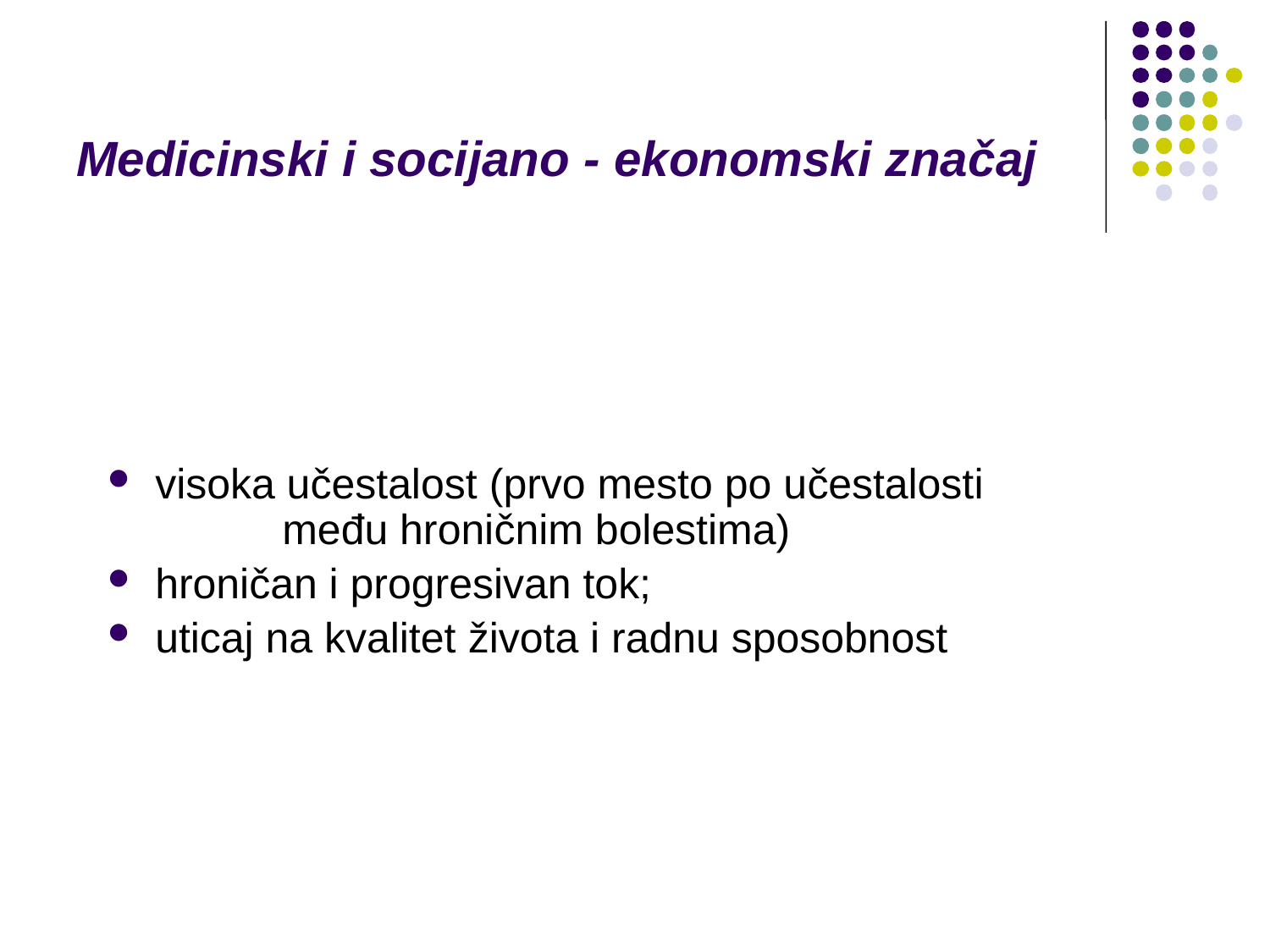

# Medicinski i socijano - ekonomski značaj
visoka učestalost (prvo mesto po učestalosti 			među hroničnim bolestima)
hroničan i progresivan tok;
uticaj na kvalitet života i radnu sposobnost